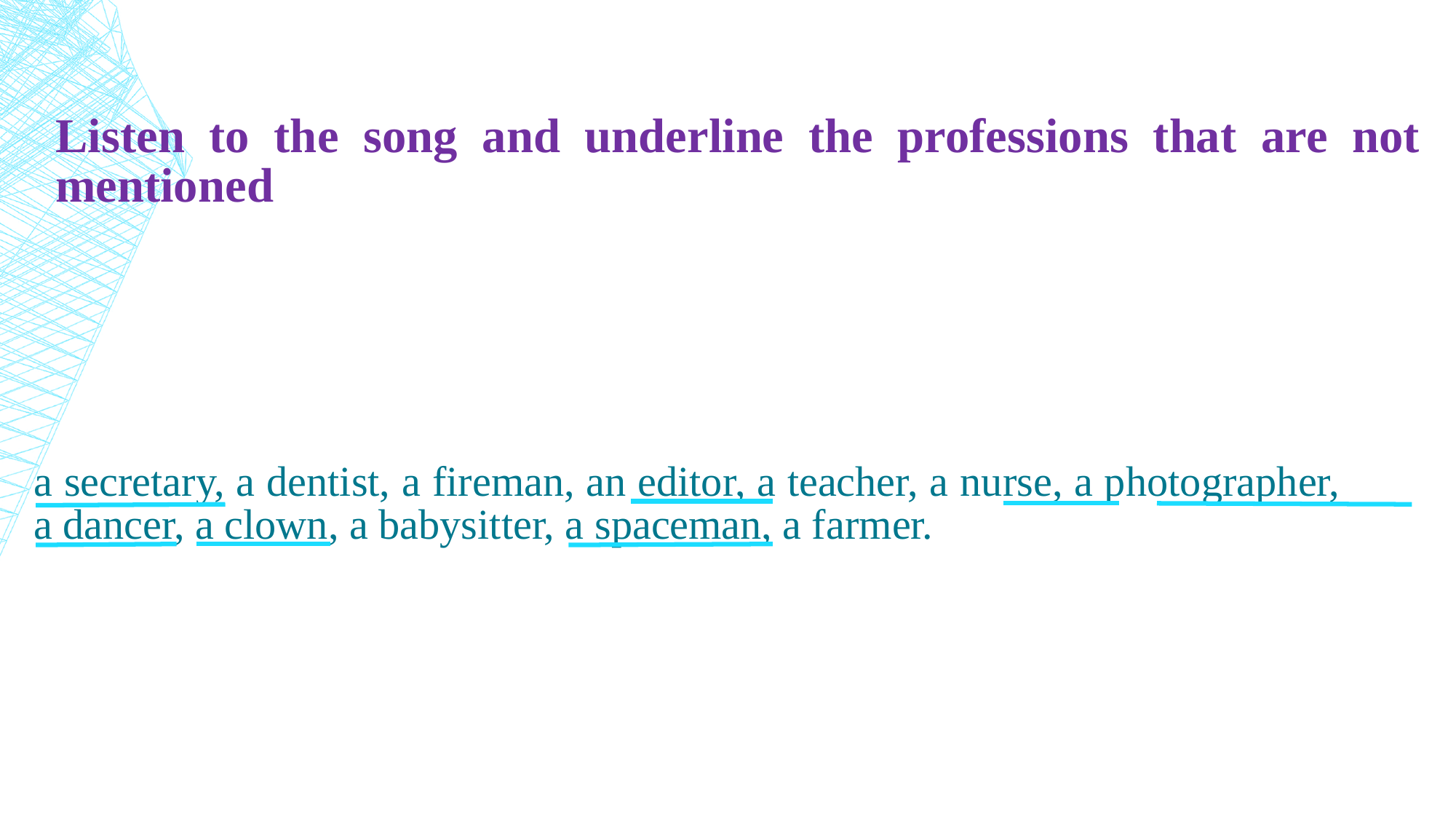

Listen to the song and underline the professions that are not mentioned
# a secretary, a dentist, a fireman, an editor, a teacher, a nurse, a photographer,        a dancer, a clown, a babysitter, a spaceman, a farmer.